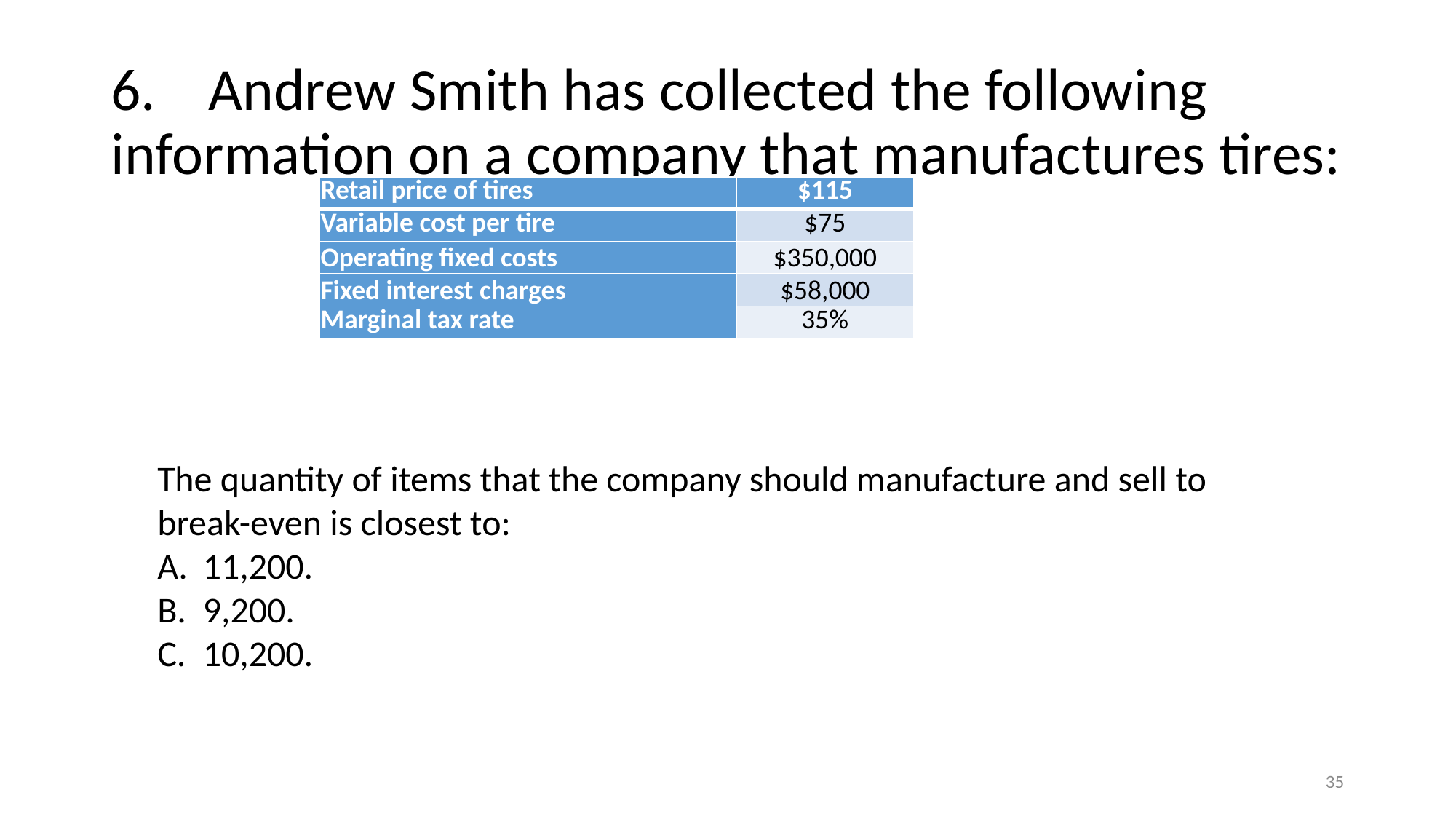

# 6.	Andrew Smith has collected the following information on a company that manufactures tires:
| Retail price of tires | $115 |
| --- | --- |
| Variable cost per tire | $75 |
| Operating fixed costs | $350,000 |
| Fixed interest charges | $58,000 |
| Marginal tax rate | 35% |
The quantity of items that the company should manufacture and sell to break-even is closest to:
A.	11,200.
B.	9,200.
C.	10,200.
35